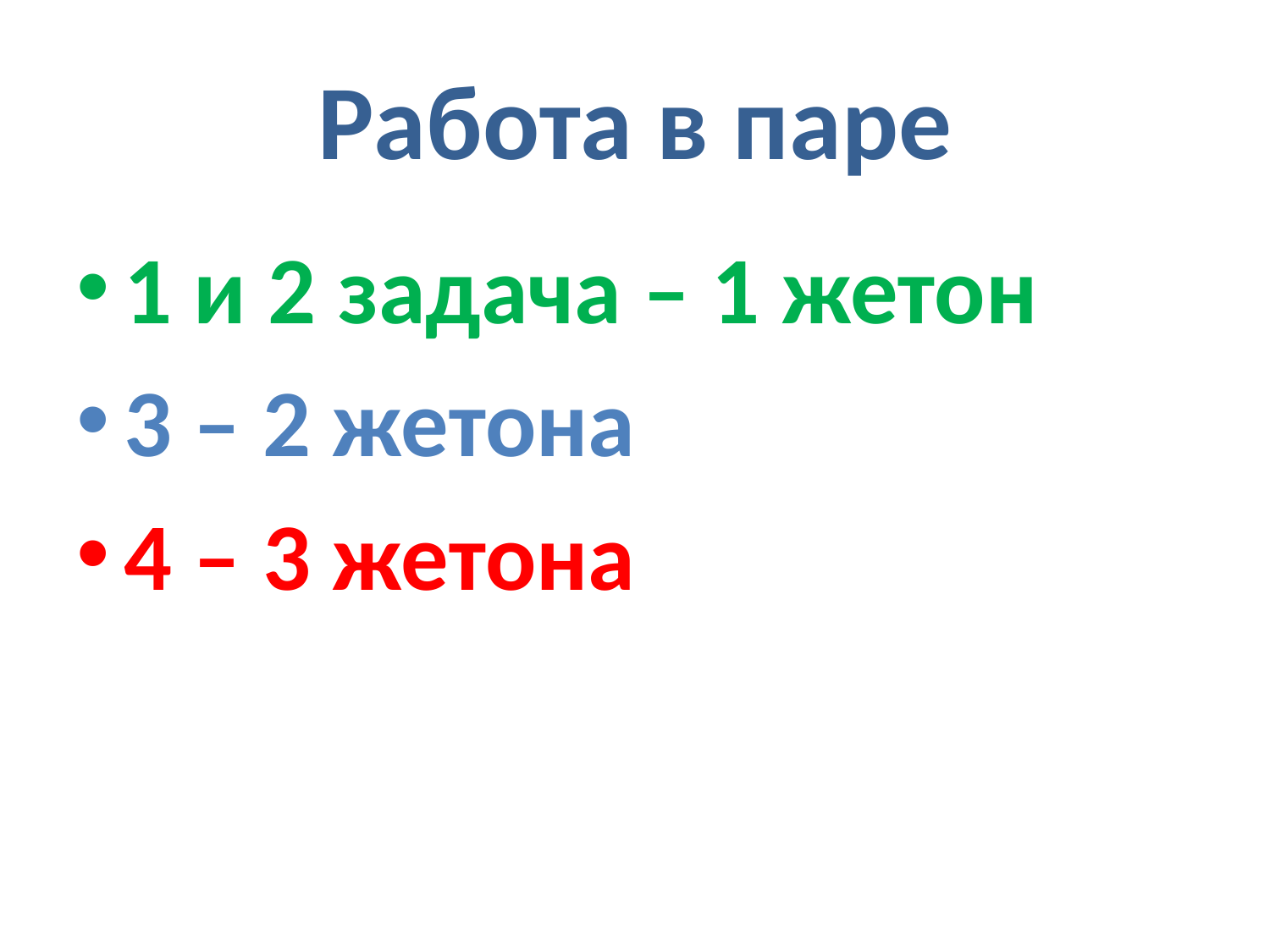

# Работа в паре
1 и 2 задача – 1 жетон
3 – 2 жетона
4 – 3 жетона